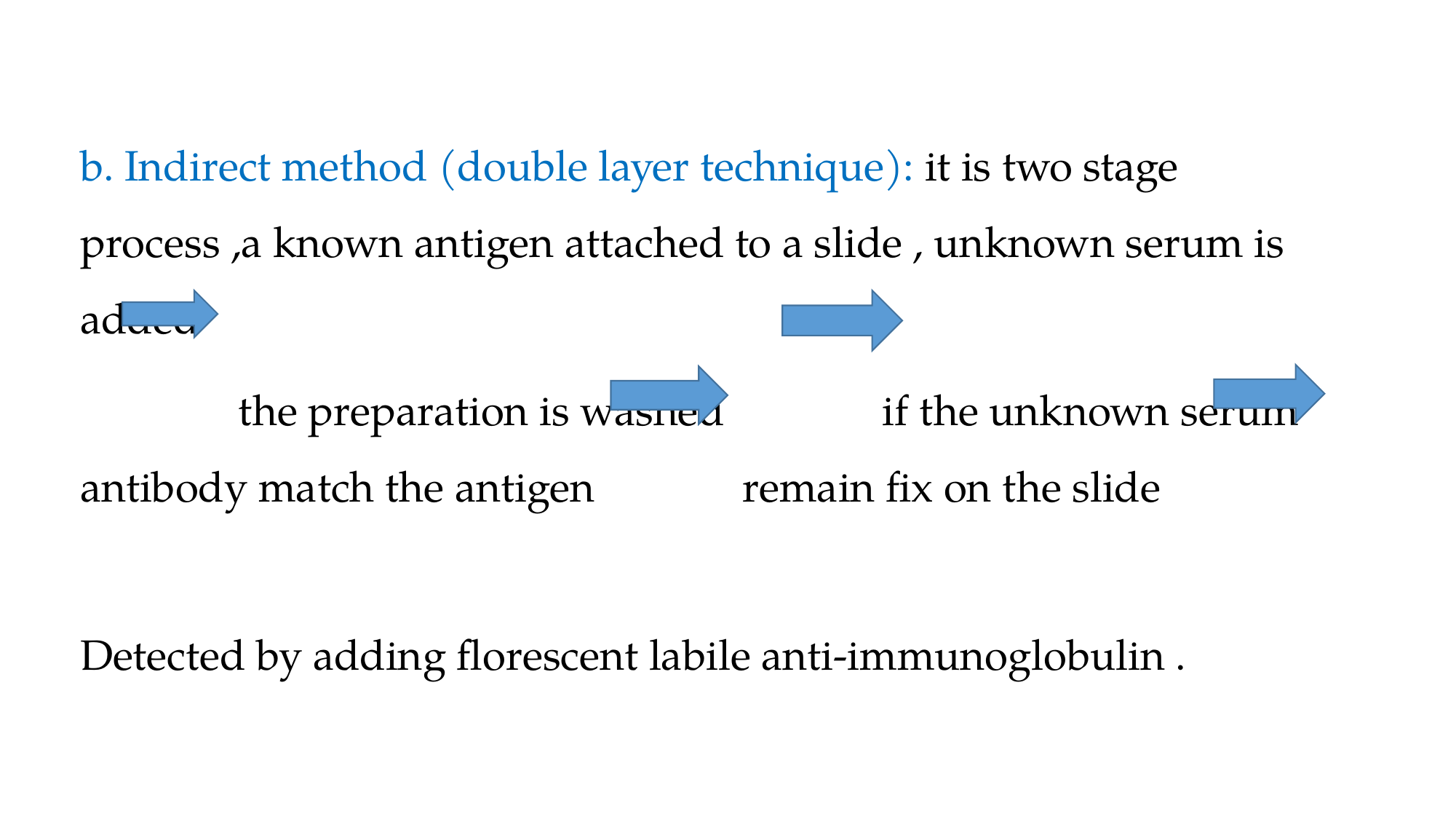

b. Indirect method (double layer technique): it is two stage process ,a known antigen attached to a slide , unknown serum is added
               the preparation is washed               if the unknown serum antibody match the antigen              remain fix on the slide
Detected by adding florescent labile anti-immunoglobulin .